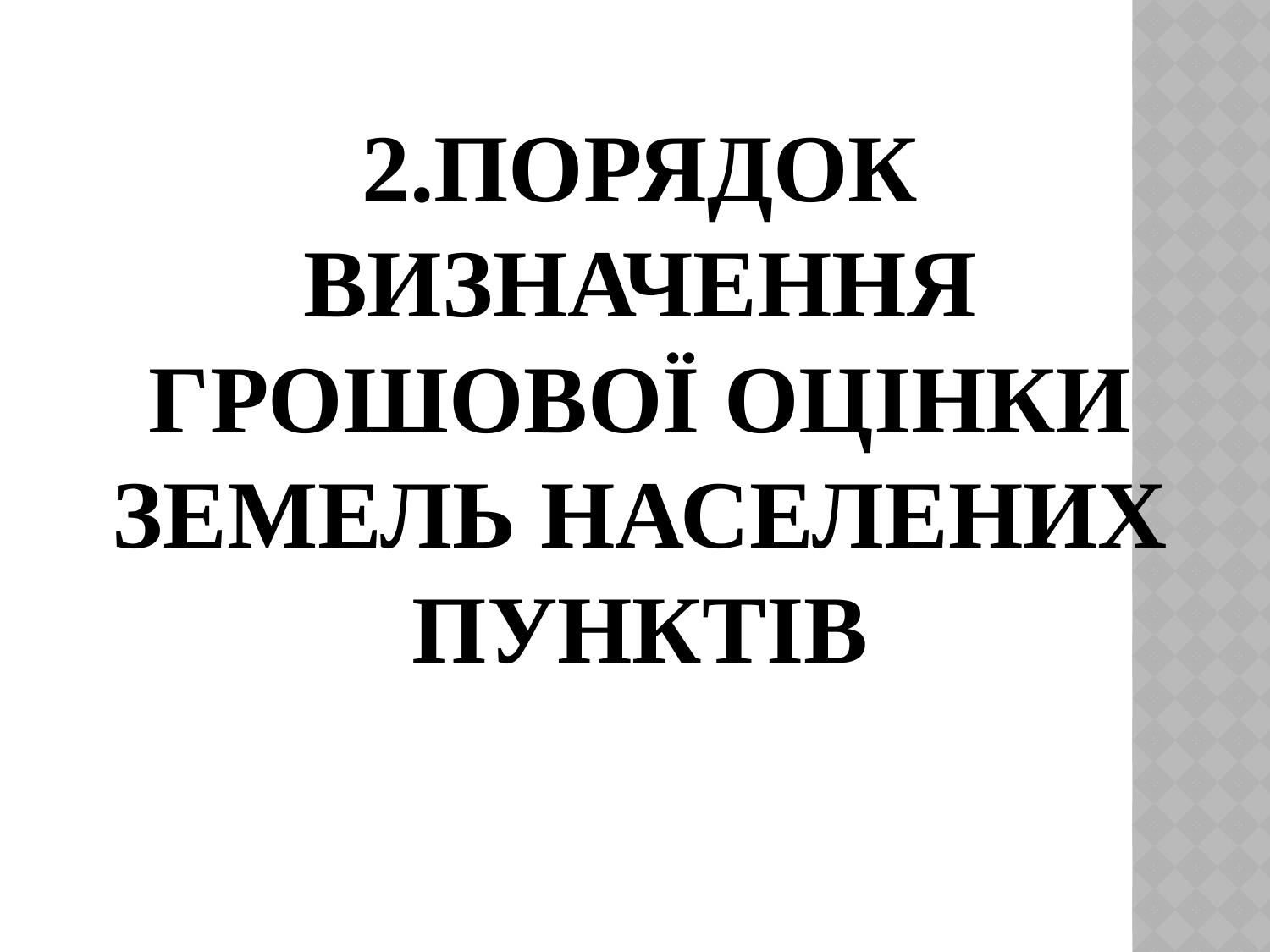

# 2.Порядок визначення грошової оцінки земель населених пунктів